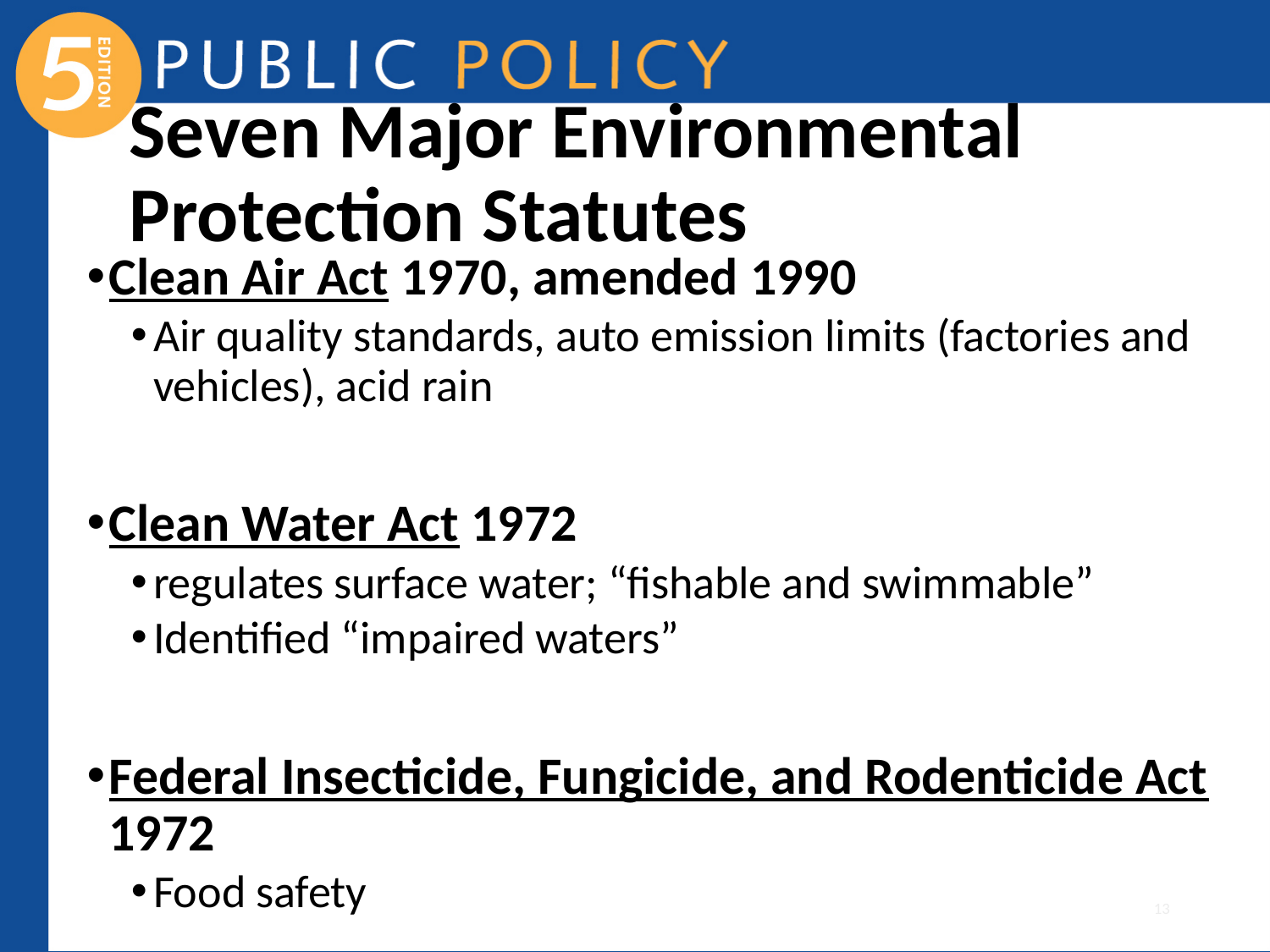

# Seven Major Environmental Protection Statutes
Clean Air Act 1970, amended 1990
Air quality standards, auto emission limits (factories and vehicles), acid rain

Clean Water Act 1972
regulates surface water; “fishable and swimmable”
Identified “impaired waters”

Federal Insecticide, Fungicide, and Rodenticide Act 1972
Food safety
13